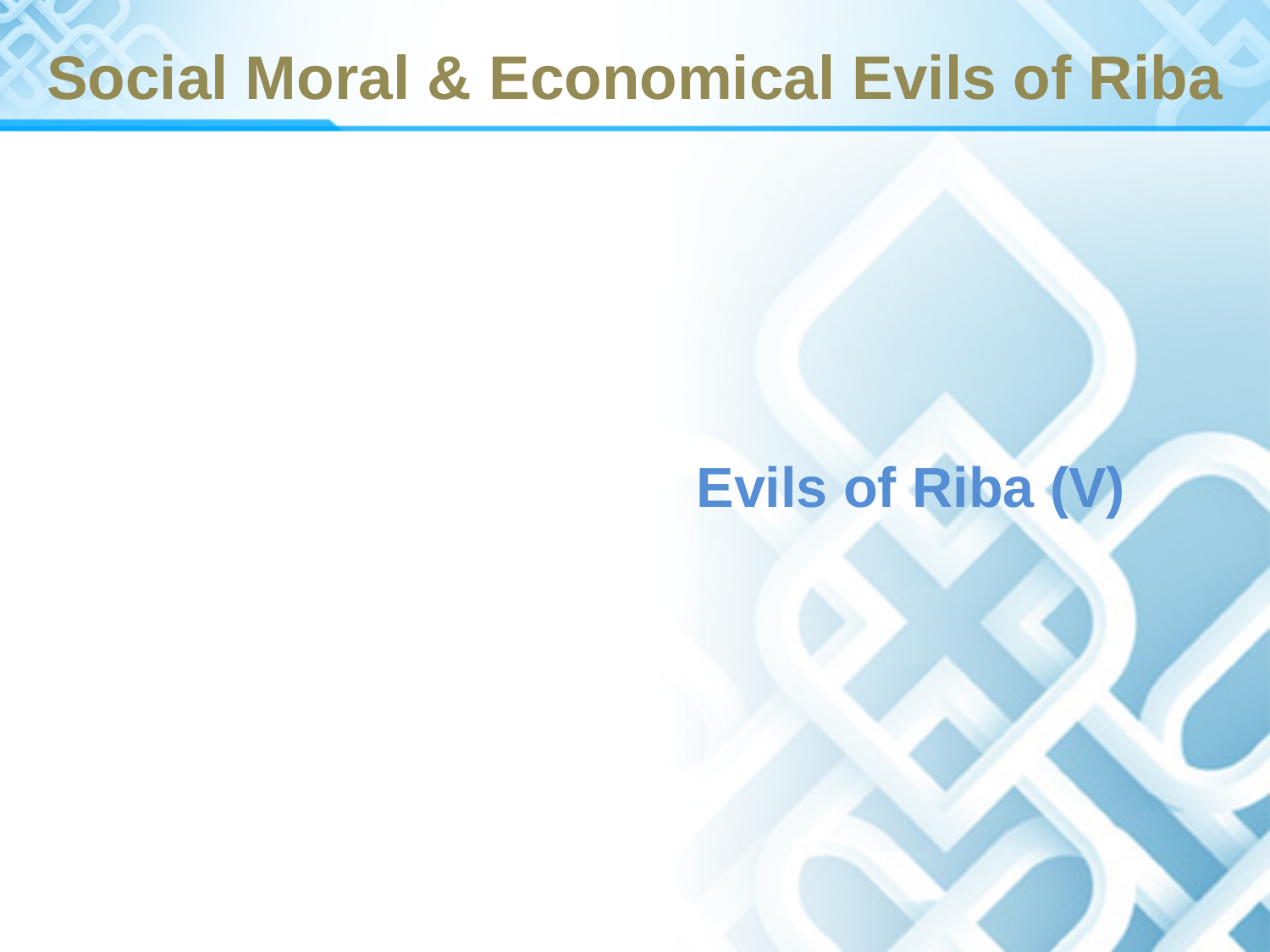

# Social Moral & Economical Evils of Riba
Evils of Riba (V)